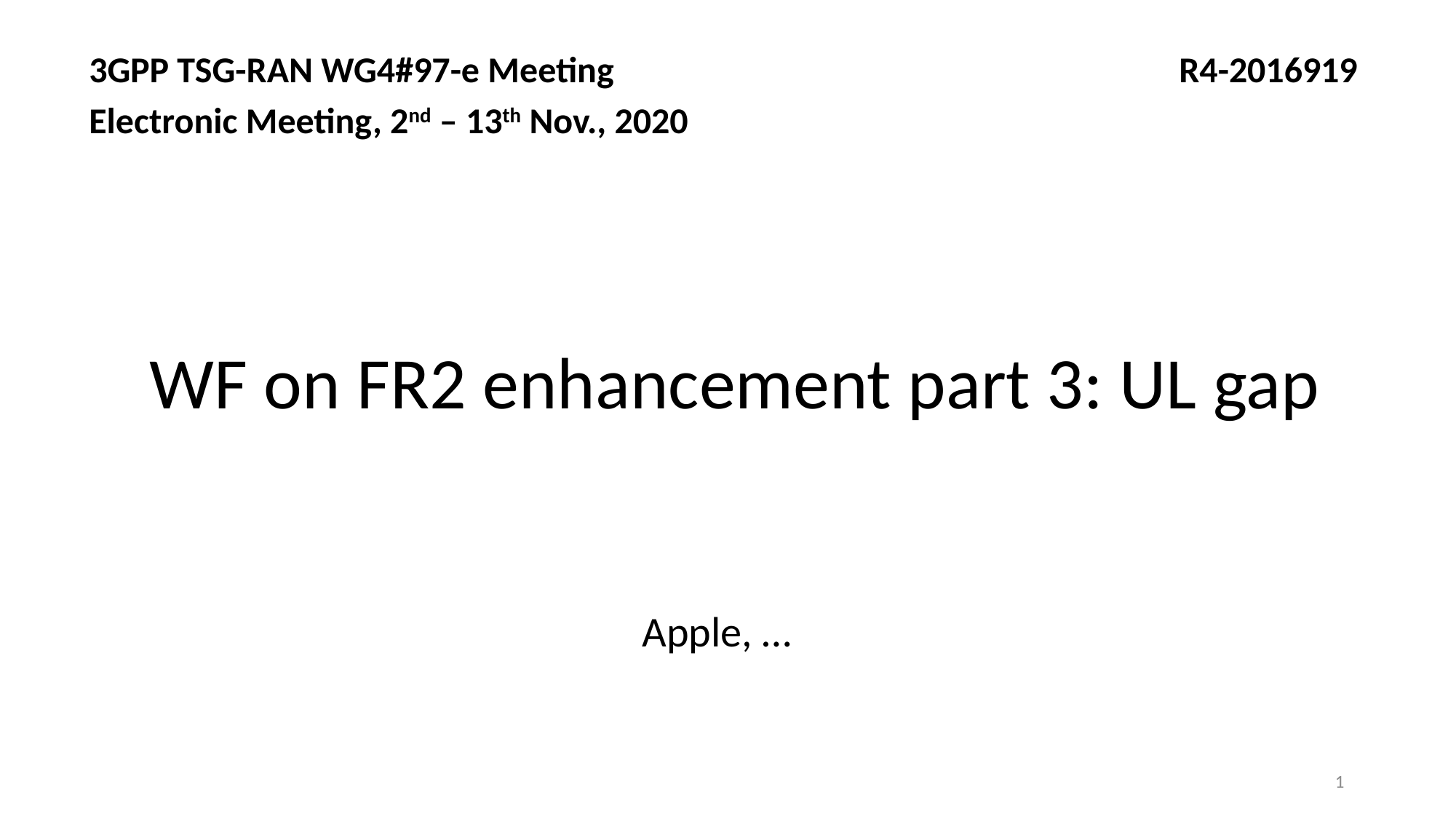

3GPP TSG-RAN WG4#97-e Meeting                                                                     R4-2016919
Electronic Meeting, 2nd – 13th Nov., 2020
# WF on FR2 enhancement part 3: UL gap
Apple, …
1